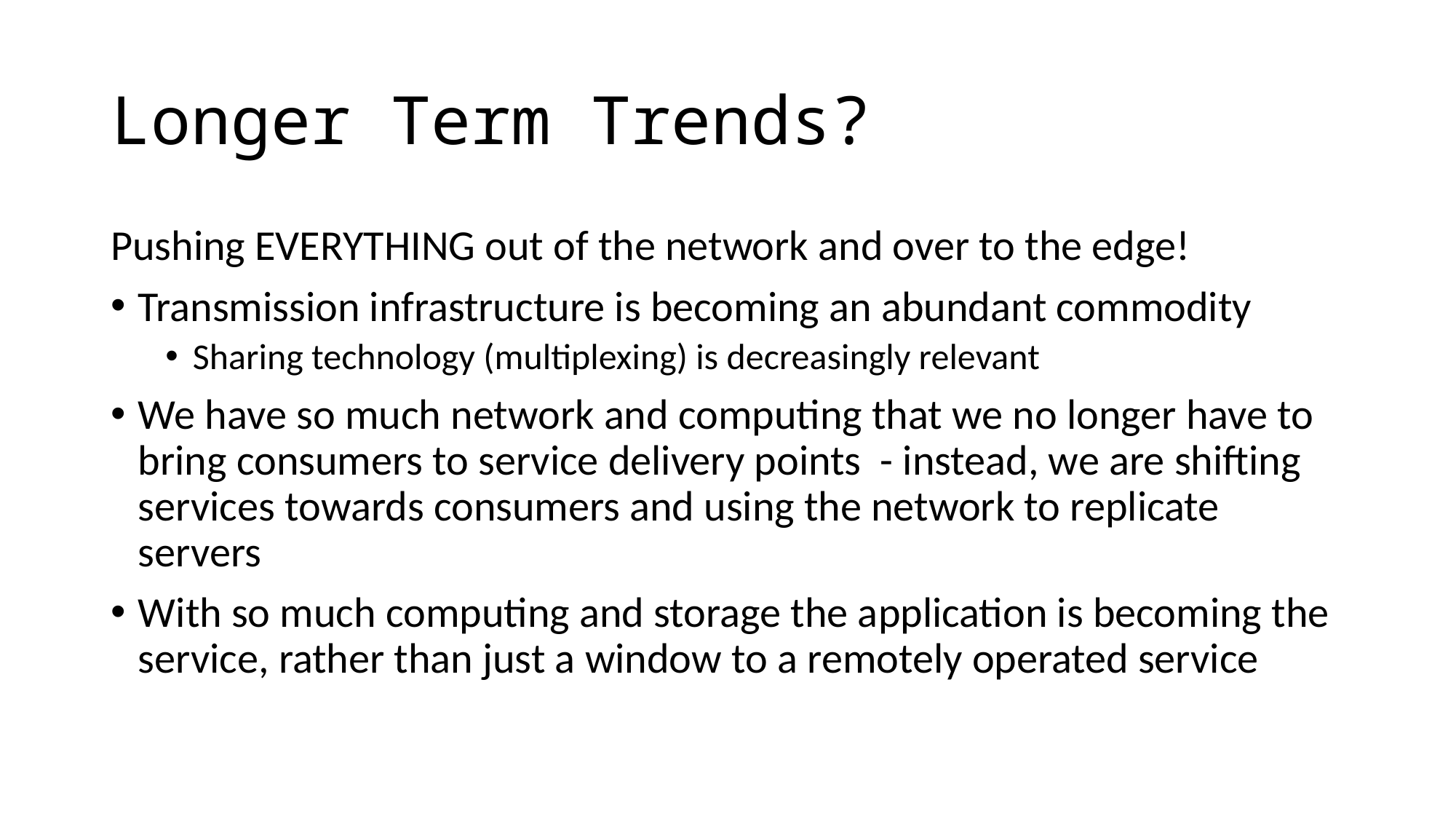

# Longer Term Trends?
Pushing EVERYTHING out of the network and over to the edge!
Transmission infrastructure is becoming an abundant commodity
Sharing technology (multiplexing) is decreasingly relevant
We have so much network and computing that we no longer have to bring consumers to service delivery points  - instead, we are shifting services towards consumers and using the network to replicate servers
With so much computing and storage the application is becoming the service, rather than just a window to a remotely operated service